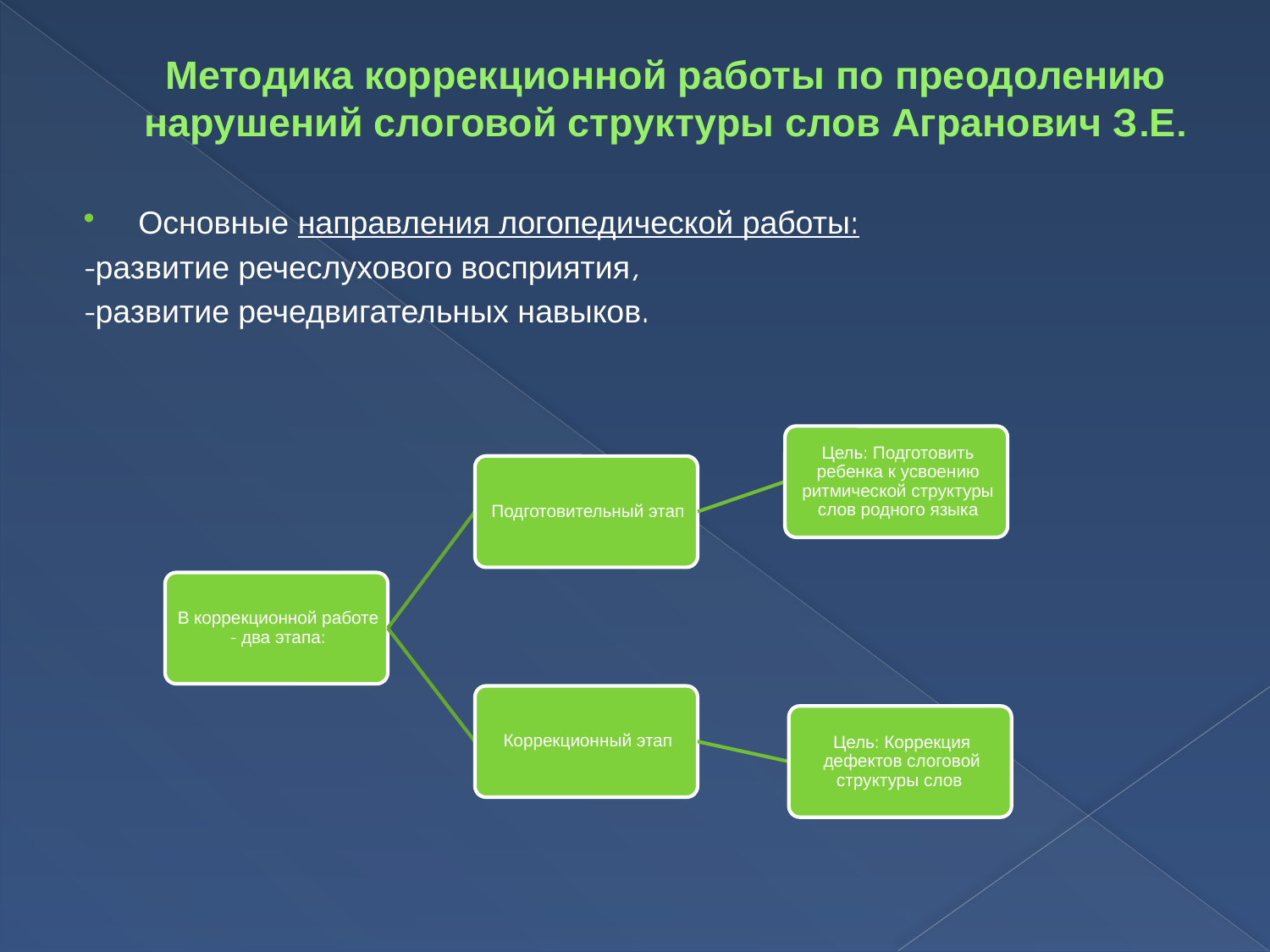

# Методика коррекционной работы по преодолению нарушений слоговой структуры слов Агранович З.Е.
Основные направления логопедической работы:
-развитие речеслухового восприятия,
-развитие речедвигательных навыков.

В коррекционной работе - два этапа:

Подготовительный этап

Цель: Подготовить ребенка к усвоению ритмической структуры слов родного языка

Коррекционный этап

Цель: Коррекция дефектов слоговой структуры слов